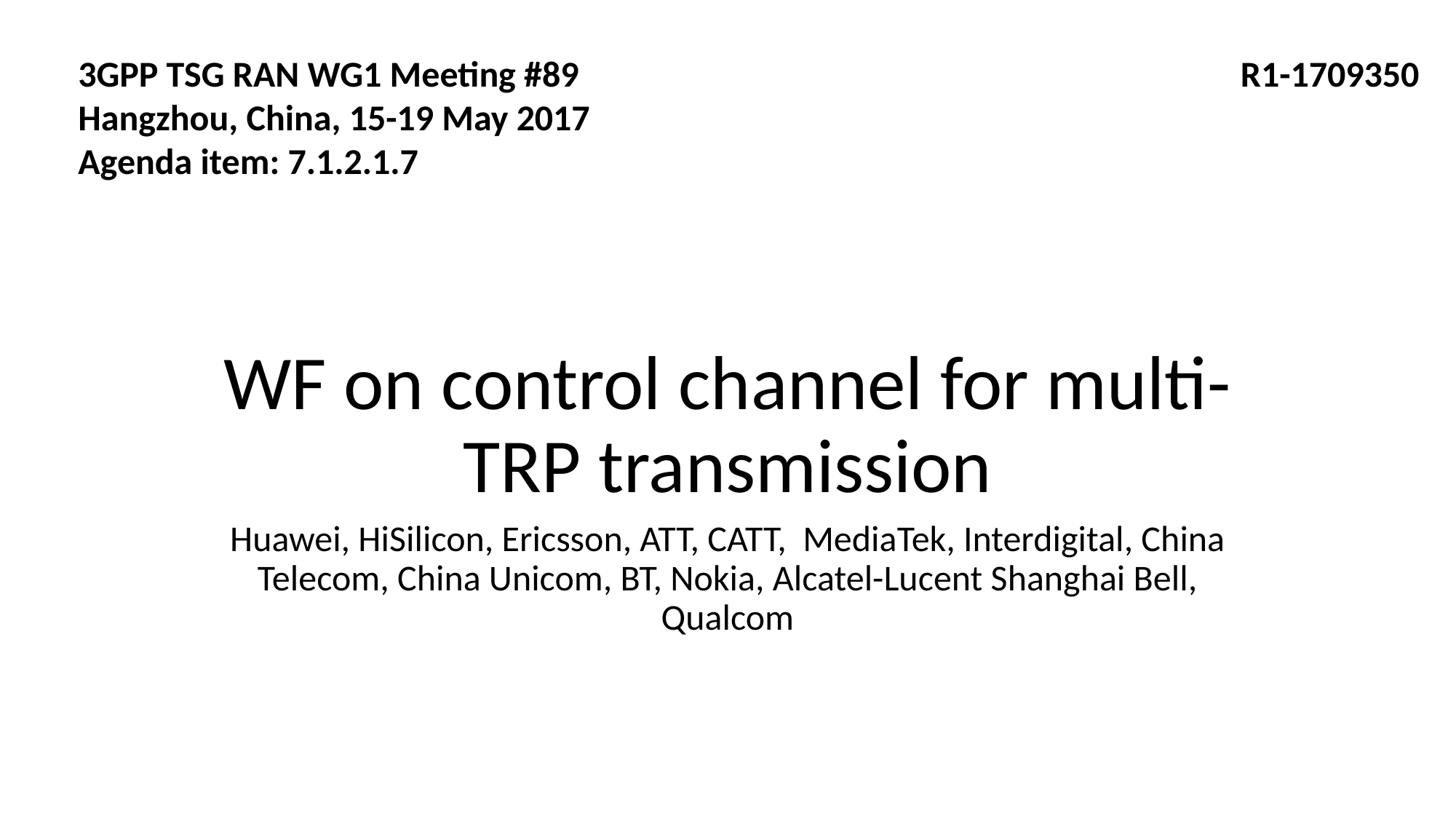

3GPP TSG RAN WG1 Meeting #89     					                      R1-1709350
Hangzhou, China, 15-19 May 2017
Agenda item: 7.1.2.1.7
# WF on control channel for multi-TRP transmission
Huawei, HiSilicon, Ericsson, ATT, CATT,  MediaTek, Interdigital, China Telecom, China Unicom, BT, Nokia, Alcatel-Lucent Shanghai Bell, Qualcom